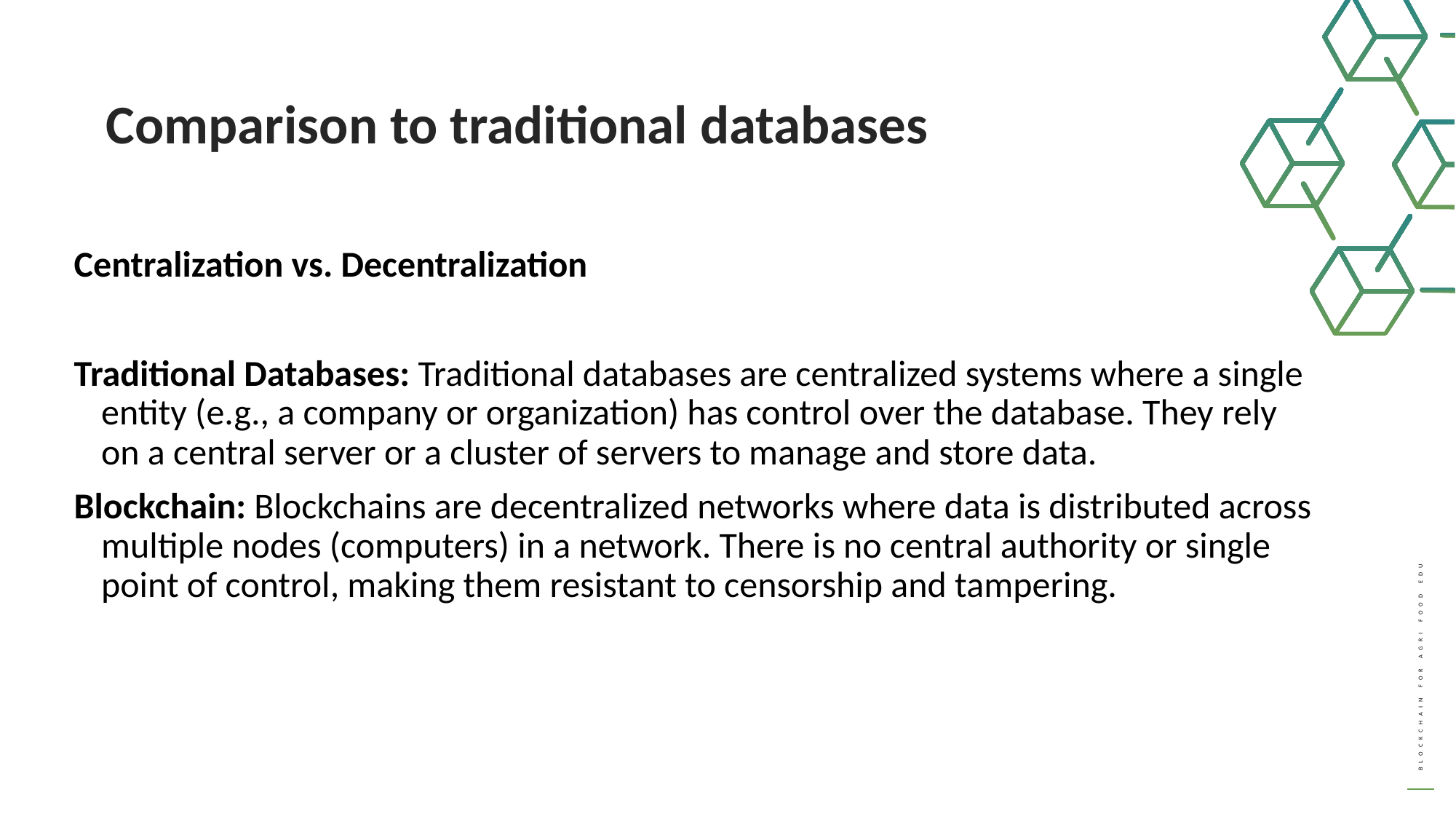

Comparison to traditional databases
Centralization vs. Decentralization

Traditional Databases: Traditional databases are centralized systems where a single entity (e.g., a company or organization) has control over the database. They rely on a central server or a cluster of servers to manage and store data.
Blockchain: Blockchains are decentralized networks where data is distributed across multiple nodes (computers) in a network. There is no central authority or single point of control, making them resistant to censorship and tampering.